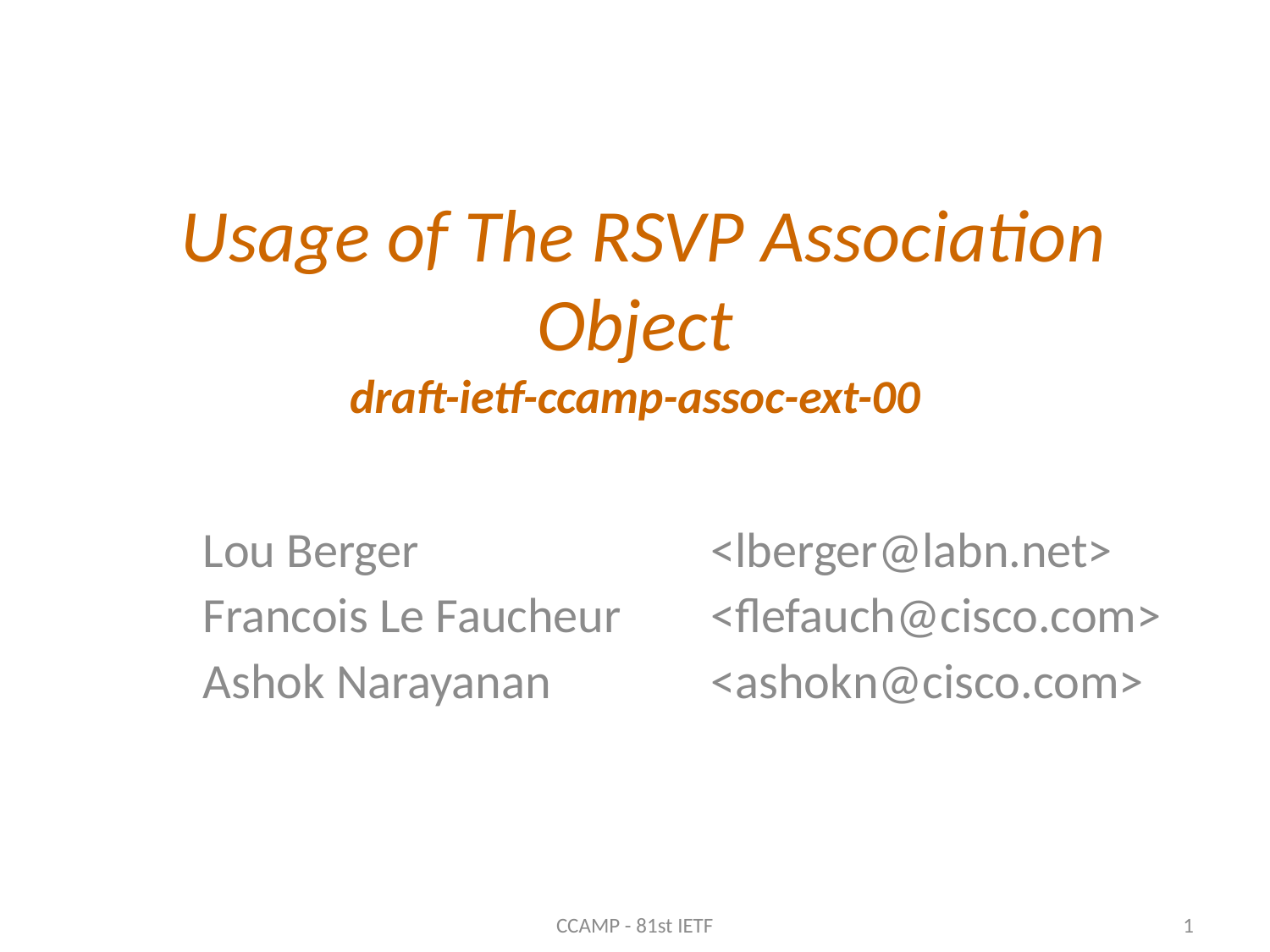

# Usage of The RSVP Association Object draft-ietf-ccamp-assoc-ext-00
Lou Berger			<lberger@labn.net>
Francois Le Faucheur 	<flefauch@cisco.com>
Ashok Narayanan 		<ashokn@cisco.com>
CCAMP - 81st IETF
1